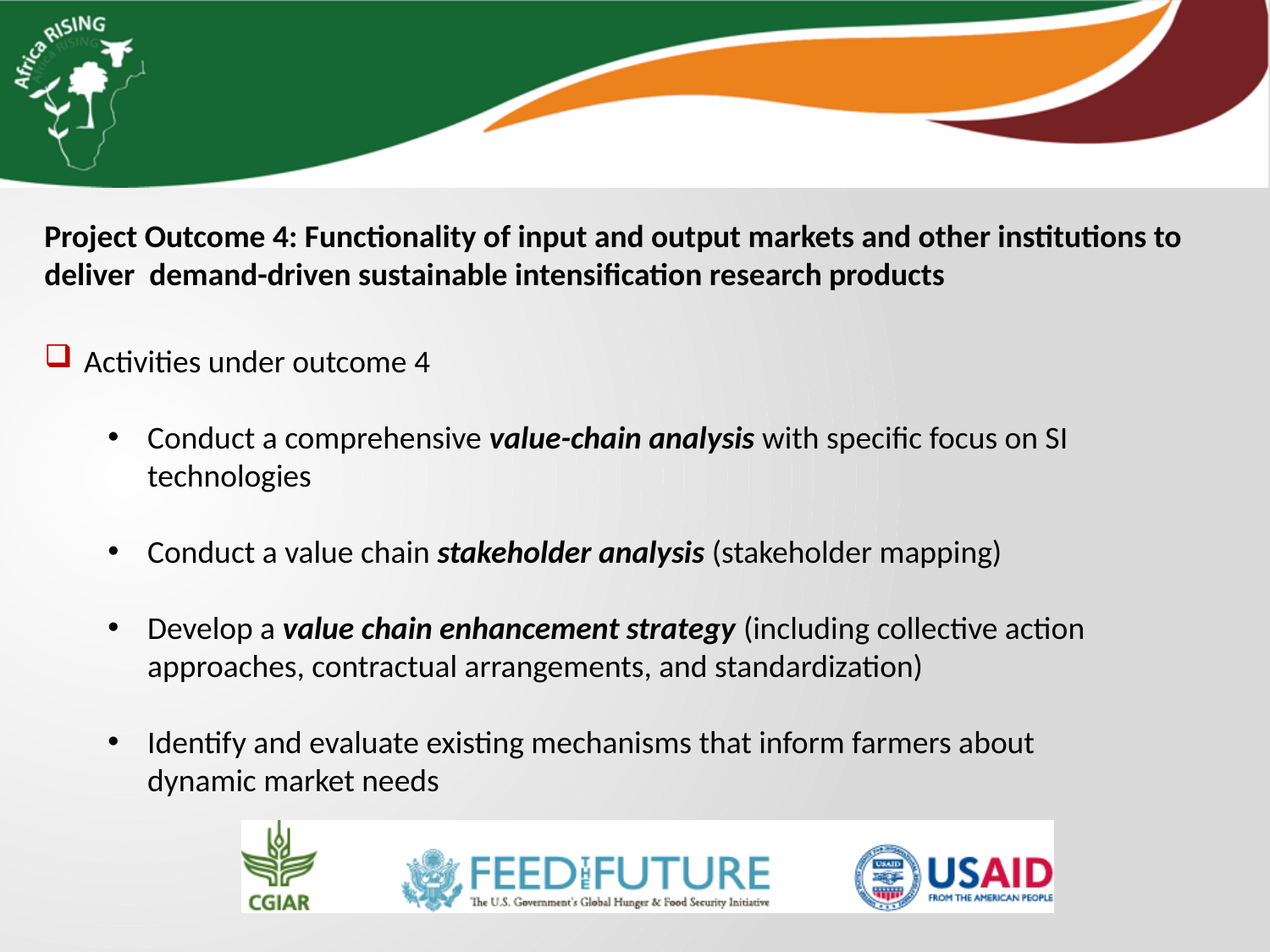

Project Outcome 4: Functionality of input and output markets and other institutions to deliver  demand-driven sustainable intensification research products

Activities under outcome 4

Conduct a comprehensive value-chain analysis with specific focus on SI technologies

Conduct a value chain stakeholder analysis (stakeholder mapping)

Develop a value chain enhancement strategy (including collective action approaches, contractual arrangements, and standardization)

Identify and evaluate existing mechanisms that inform farmers about dynamic market needs